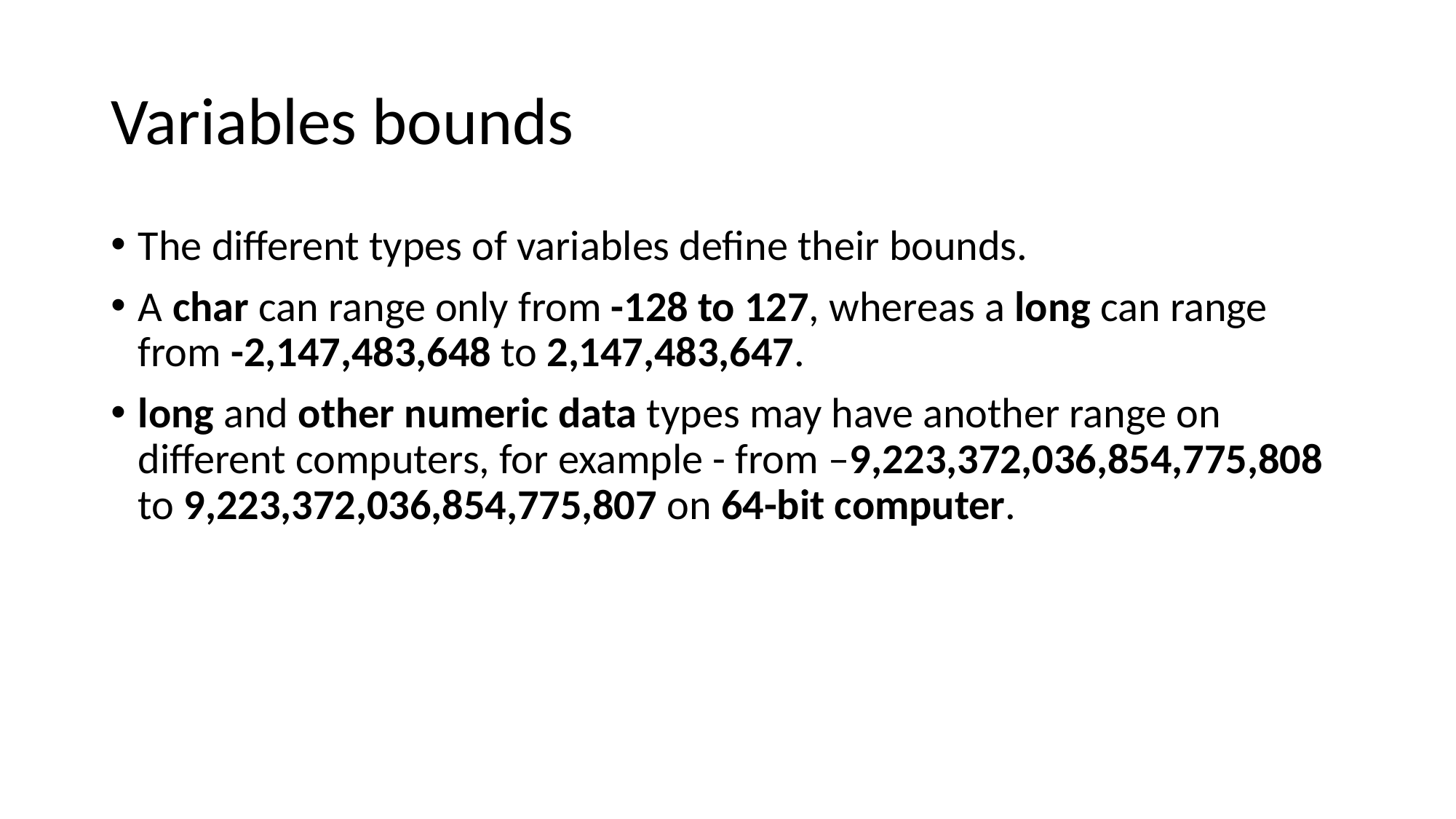

# Variables bounds
The different types of variables define their bounds.
A char can range only from -128 to 127, whereas a long can range from -2,147,483,648 to 2,147,483,647.
long and other numeric data types may have another range on different computers, for example - from –9,223,372,036,854,775,808 to 9,223,372,036,854,775,807 on 64-bit computer.